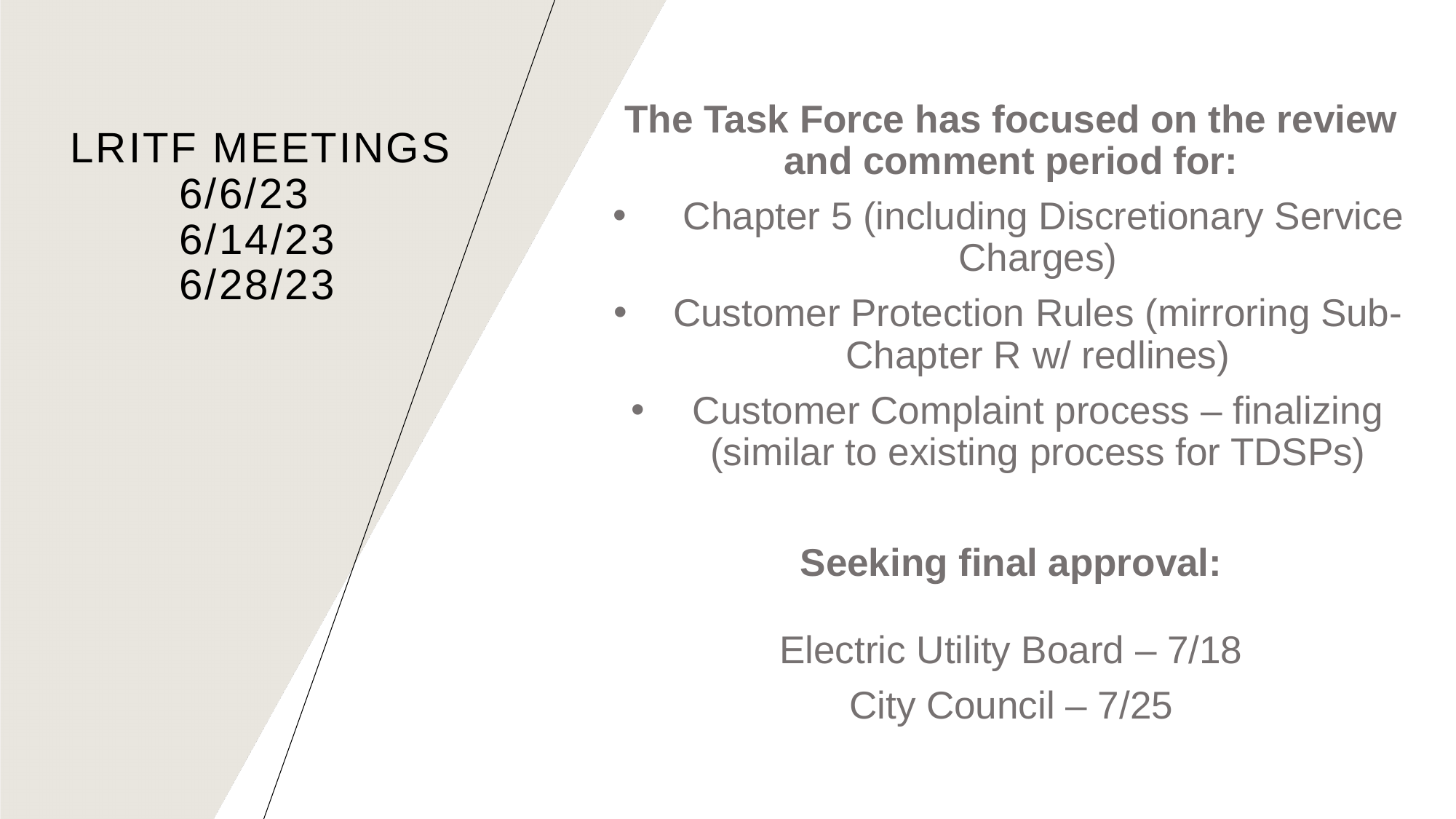

# LRITF Meetings 6/6/23 6/14/23 6/28/23
The Task Force has focused on the review and comment period for:
 Chapter 5 (including Discretionary Service Charges)
Customer Protection Rules (mirroring Sub-Chapter R w/ redlines)
Customer Complaint process – finalizing (similar to existing process for TDSPs)

Seeking final approval:

Electric Utility Board – 7/18
City Council – 7/25